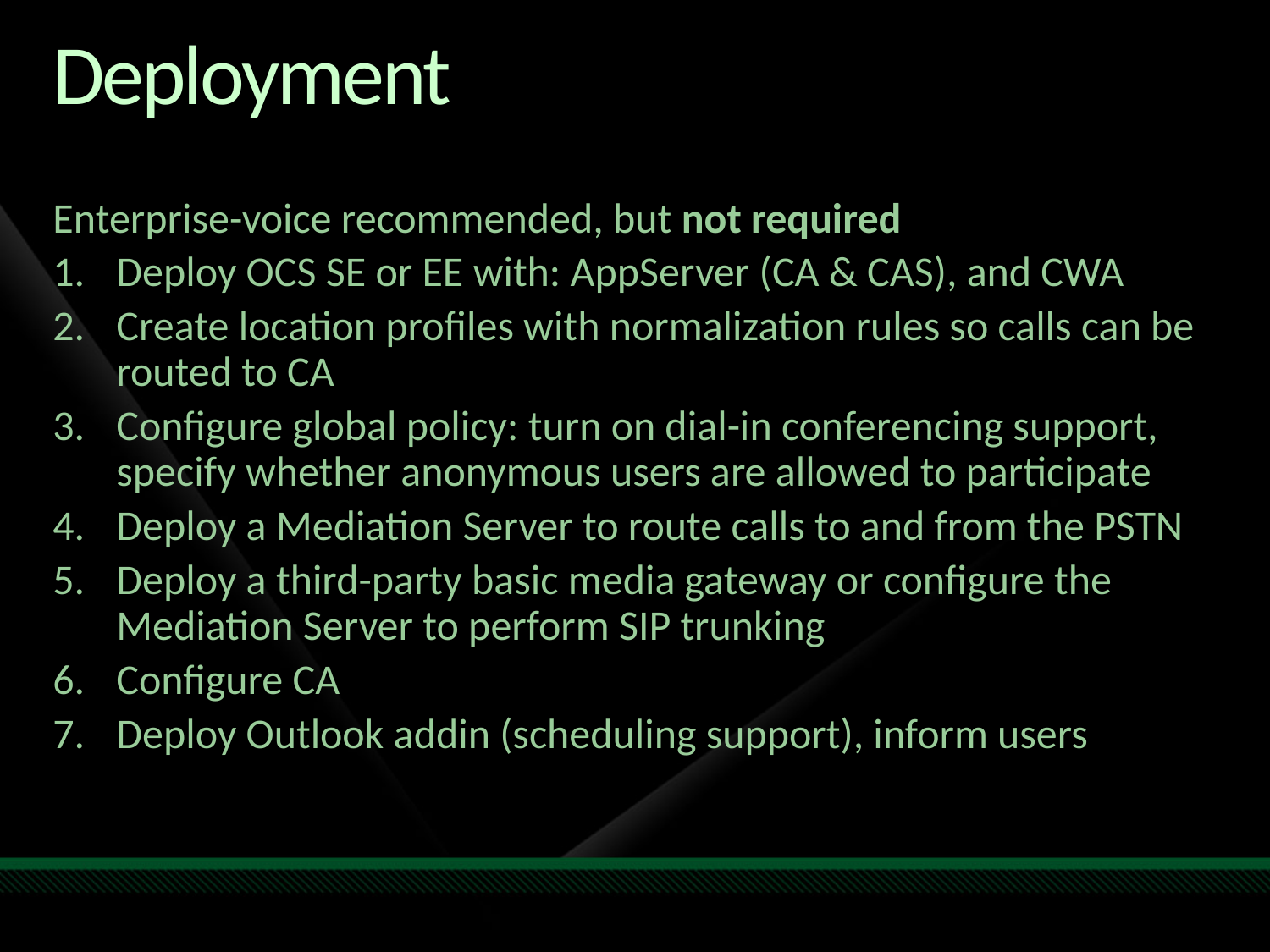

# Deployment
Enterprise-voice recommended, but not required
Deploy OCS SE or EE with: AppServer (CA & CAS), and CWA
Create location profiles with normalization rules so calls can be routed to CA
Configure global policy: turn on dial-in conferencing support, specify whether anonymous users are allowed to participate
Deploy a Mediation Server to route calls to and from the PSTN
Deploy a third-party basic media gateway or configure the Mediation Server to perform SIP trunking
Configure CA
Deploy Outlook addin (scheduling support), inform users